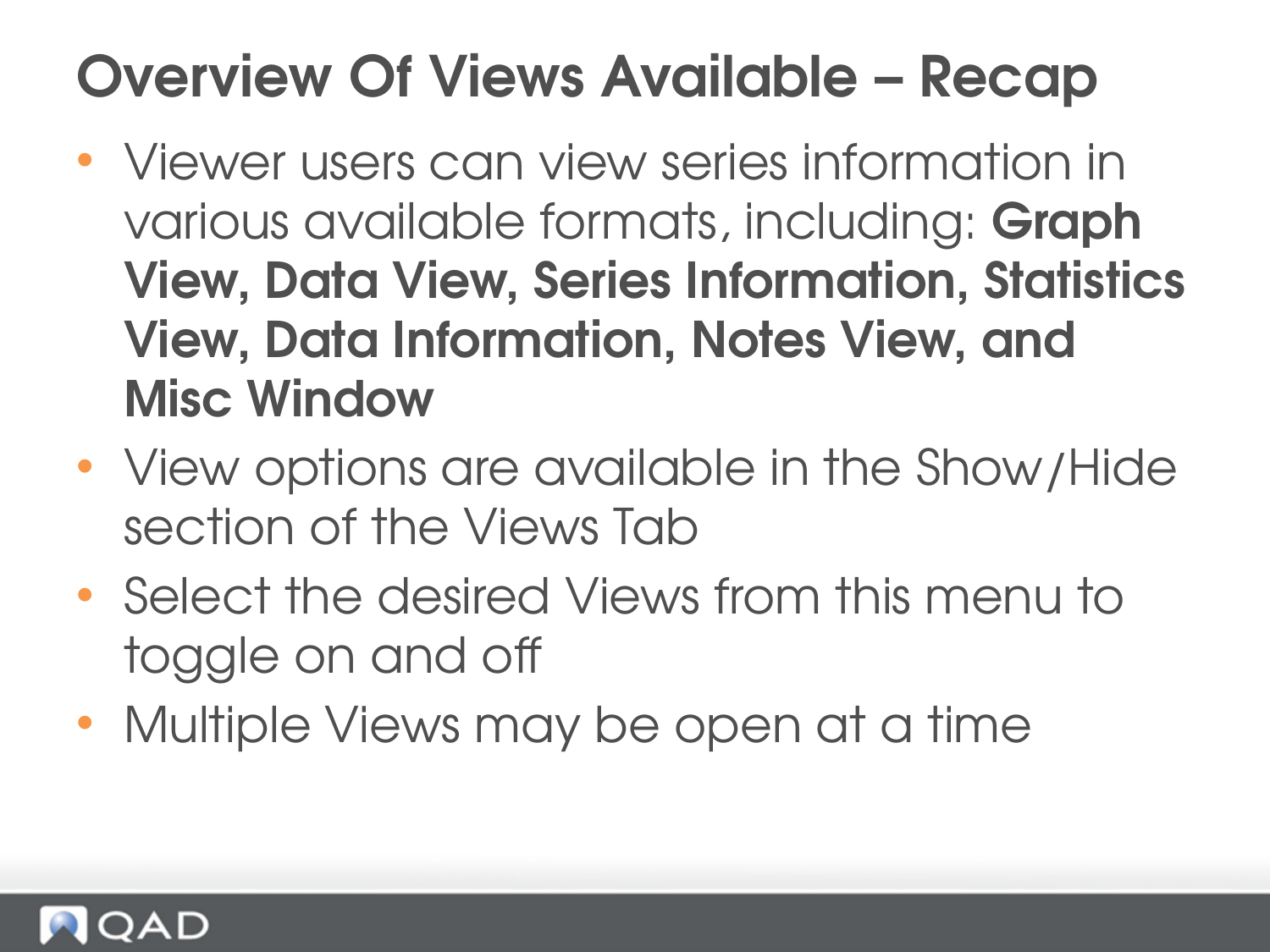

# Overview Of Views Available – Recap
Viewer users can view series information in various available formats, including: Graph View, Data View, Series Information, Statistics View, Data Information, Notes View, and Misc Window
View options are available in the Show/Hide section of the Views Tab
Select the desired Views from this menu to toggle on and off
Multiple Views may be open at a time